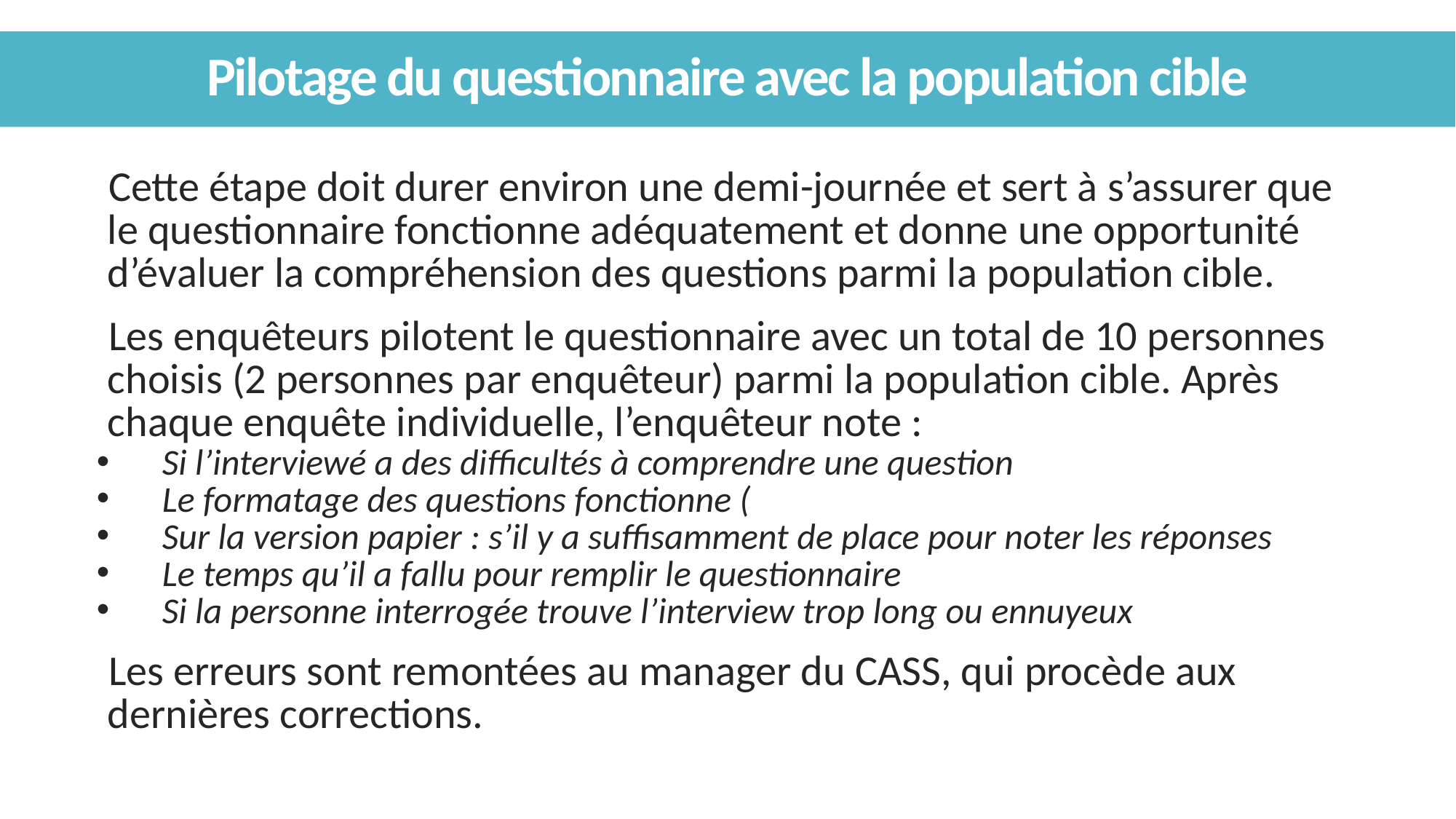

# Pilotage du questionnaire avec la population cible
Cette étape doit durer environ une demi-journée et sert à s’assurer que le questionnaire fonctionne adéquatement et donne une opportunité d’évaluer la compréhension des questions parmi la population cible.
Les enquêteurs pilotent le questionnaire avec un total de 10 personnes choisis (2 personnes par enquêteur) parmi la population cible. Après chaque enquête individuelle, l’enquêteur note :
Si l’interviewé a des difficultés à comprendre une question
Le formatage des questions fonctionne (
Sur la version papier : s’il y a suffisamment de place pour noter les réponses
Le temps qu’il a fallu pour remplir le questionnaire
Si la personne interrogée trouve l’interview trop long ou ennuyeux
Les erreurs sont remontées au manager du CASS, qui procède aux dernières corrections.